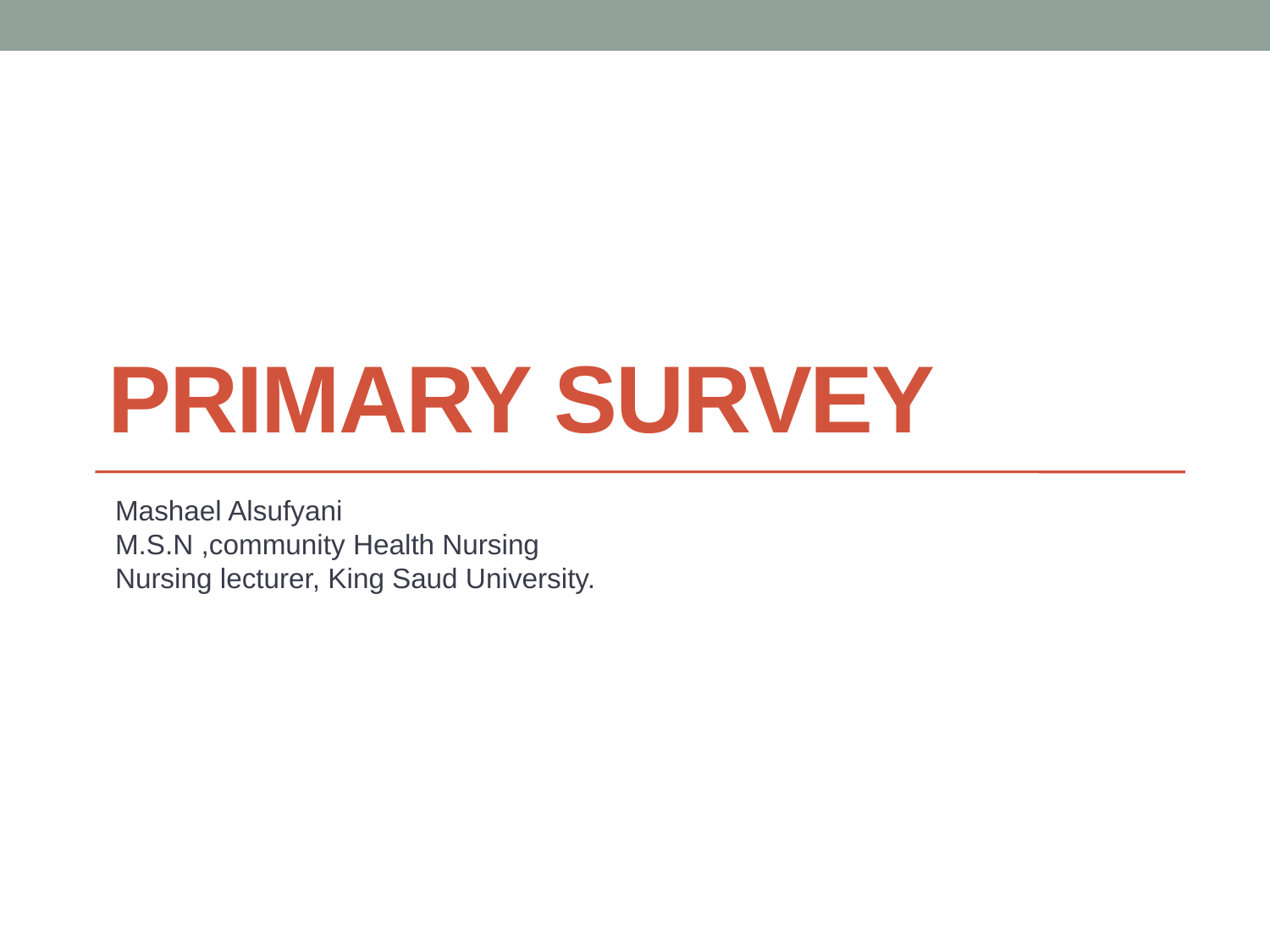

# Primary Survey
Mashael Alsufyani
M.S.N ,community Health Nursing
Nursing lecturer, King Saud University.